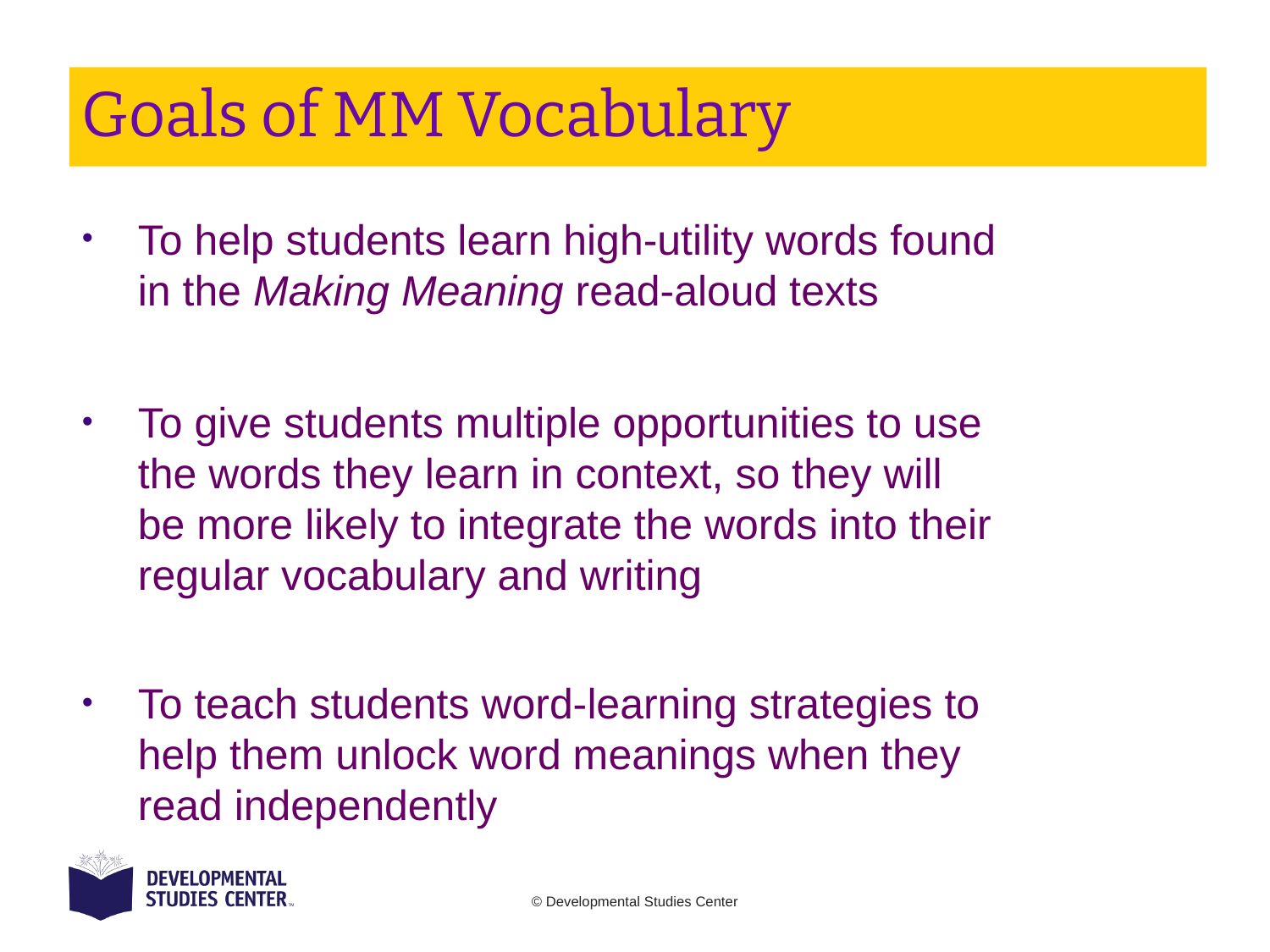

# Goals of MM Vocabulary
To help students learn high-utility words found
in the Making Meaning read-aloud texts

To give students multiple opportunities to use
the words they learn in context, so they will
be more likely to integrate the words into their
regular vocabulary and writing

To teach students word-learning strategies to
help them unlock word meanings when they
read independently